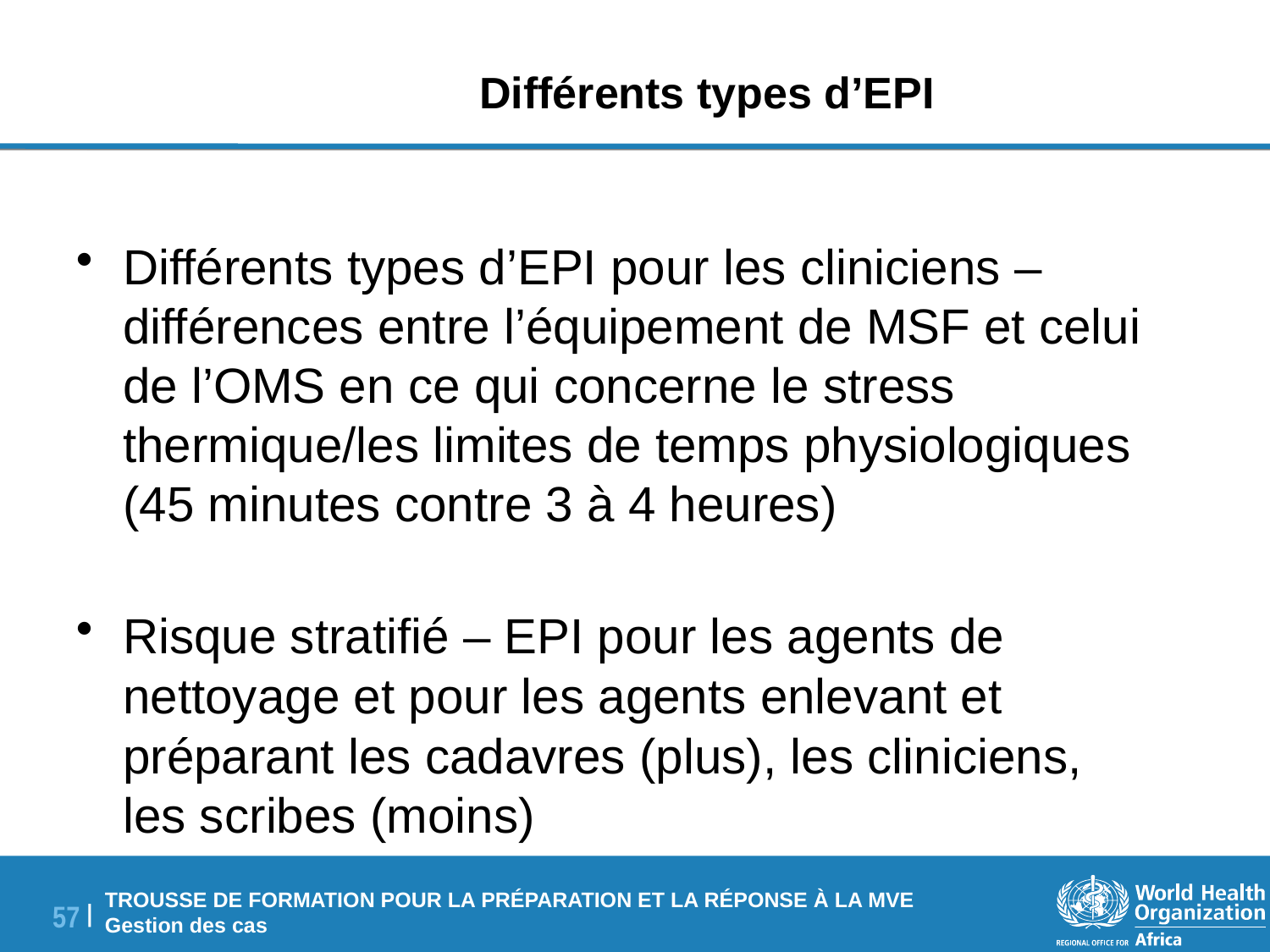

# Différents types d’EPI
Différents types d’EPI pour les cliniciens – différences entre l’équipement de MSF et celui de l’OMS en ce qui concerne le stress thermique/les limites de temps physiologiques (45 minutes contre 3 à 4 heures)

Risque stratifié – EPI pour les agents de nettoyage et pour les agents enlevant et préparant les cadavres (plus), les cliniciens, les scribes (moins)